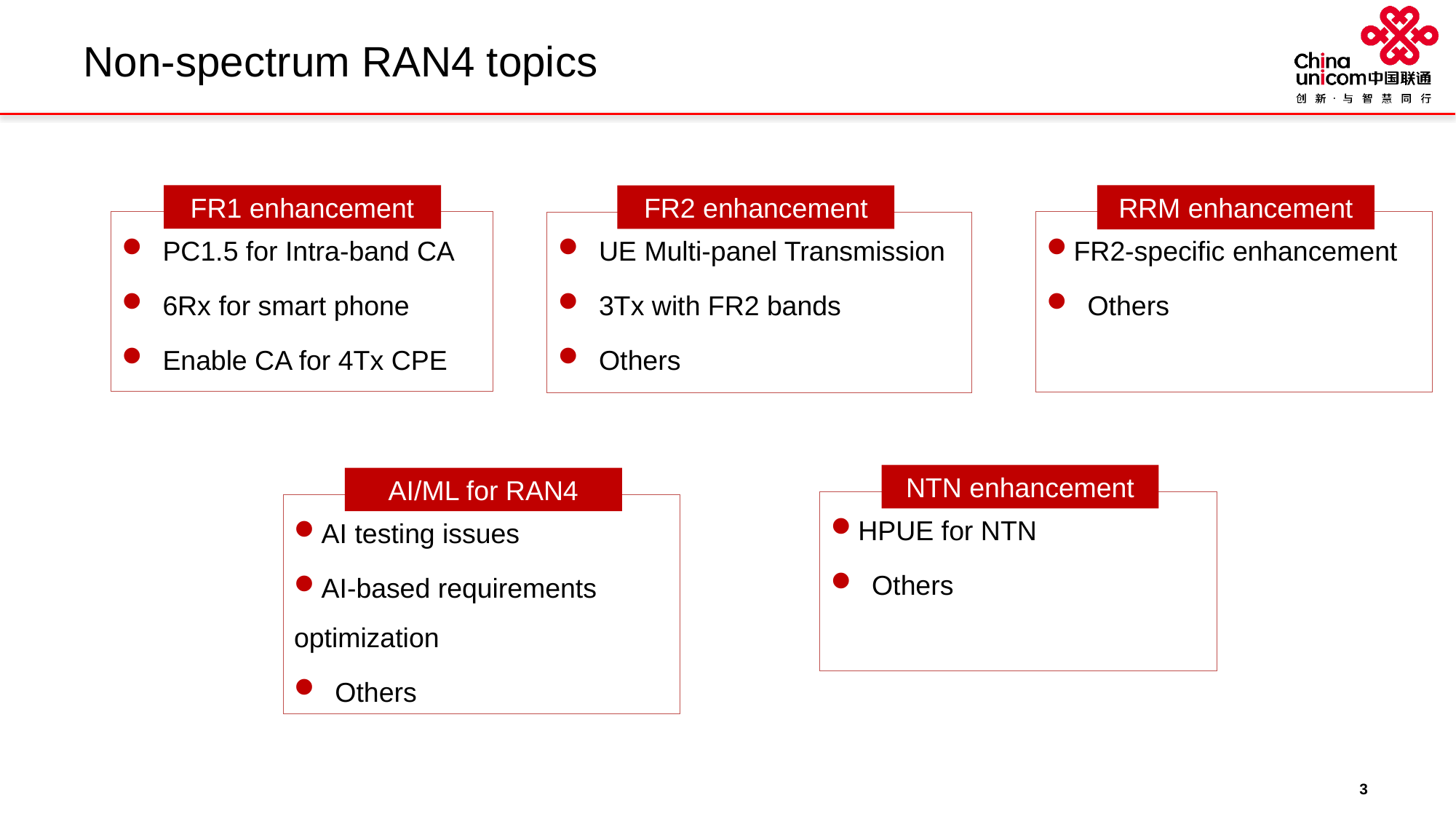

# Non-spectrum RAN4 topics
FR1 enhancement
RRM enhancement
FR2 enhancement
PC1.5 for Intra-band CA
6Rx for smart phone
Enable CA for 4Tx CPE
FR2-specific enhancement
Others
UE Multi-panel Transmission
3Tx with FR2 bands
Others
NTN enhancement
AI/ML for RAN4
HPUE for NTN
Others
AI testing issues
AI-based requirements optimization
Others